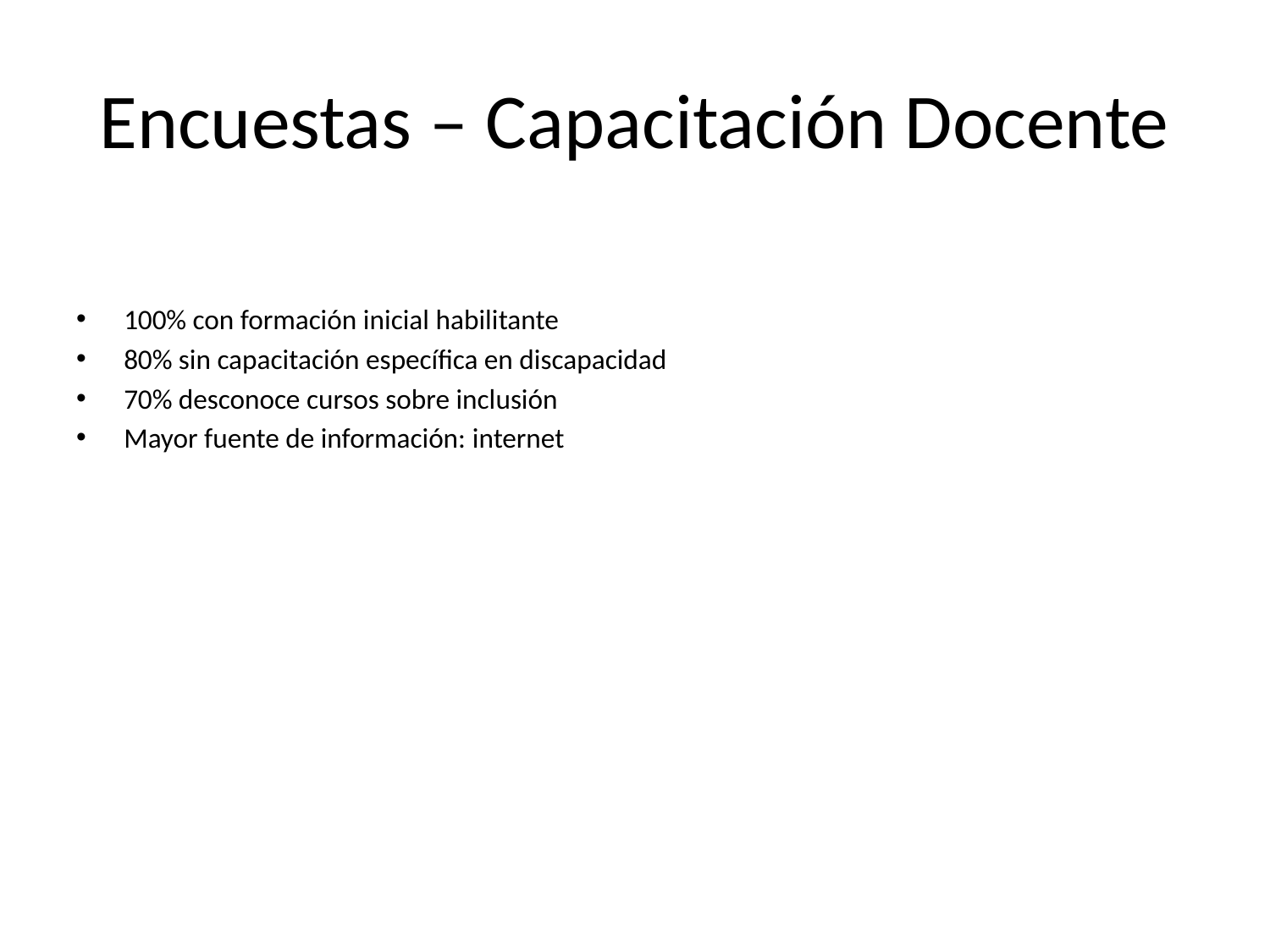

# Encuestas – Capacitación Docente

100% con formación inicial habilitante
80% sin capacitación específica en discapacidad
70% desconoce cursos sobre inclusión
Mayor fuente de información: internet